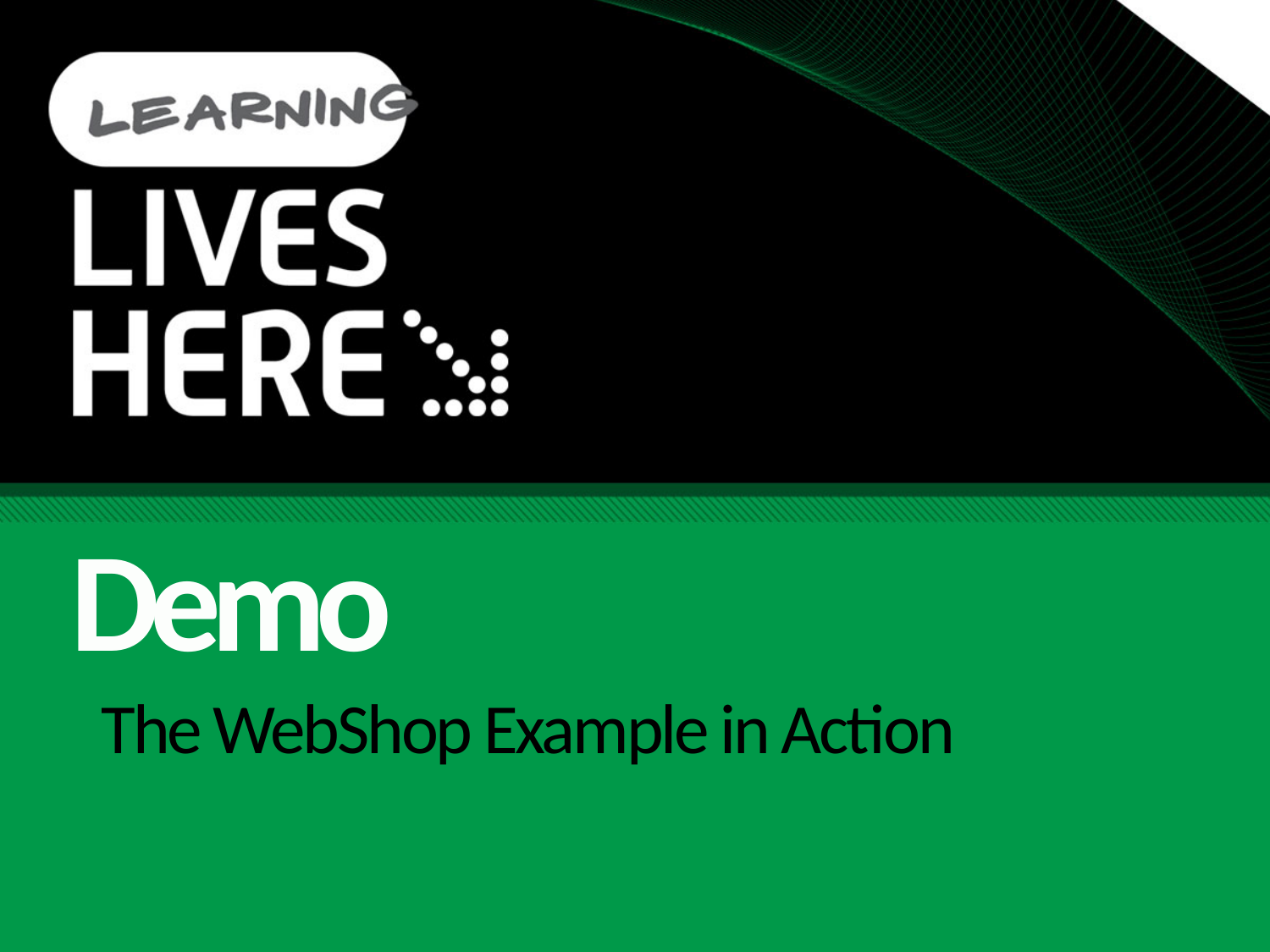

Demo
# The WebShop Example in Action